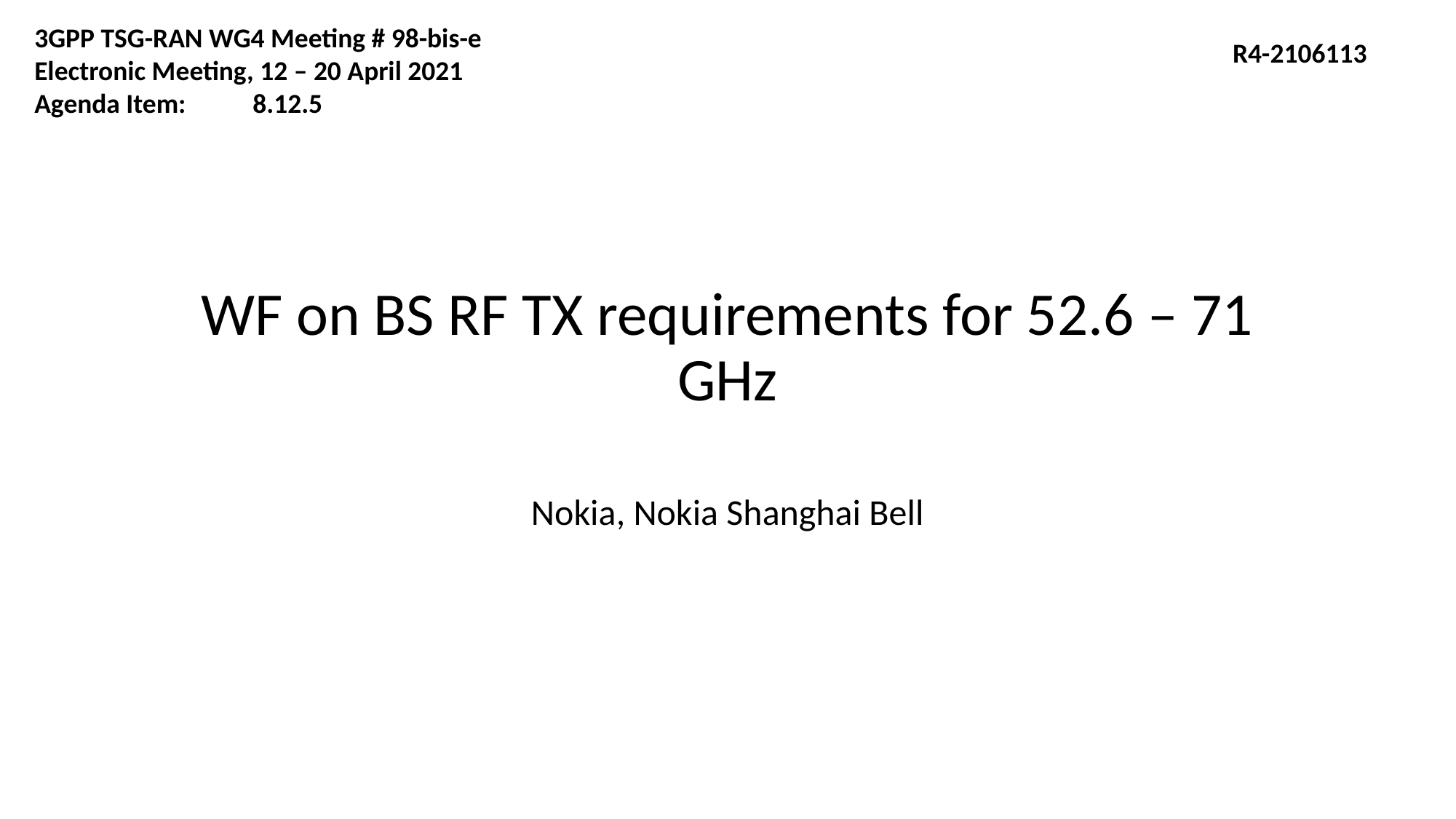

3GPP TSG-RAN WG4 Meeting # 98-bis-e
Electronic Meeting, 12 – 20 April 2021
Agenda Item:	8.12.5
R4-2106113
# WF on BS RF TX requirements for 52.6 – 71 GHz
Nokia, Nokia Shanghai Bell